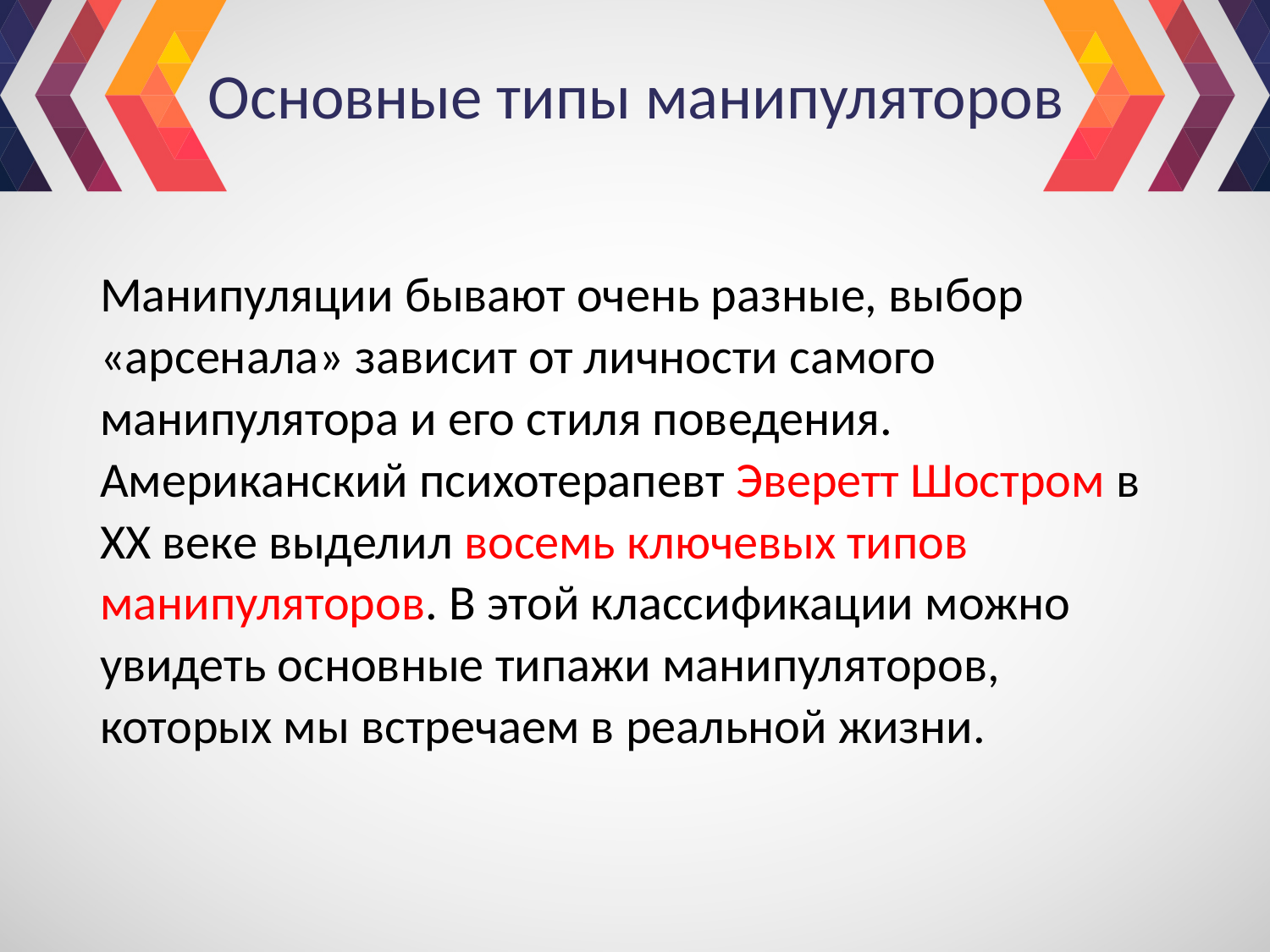

# Основные типы манипуляторов
Манипуляции бывают очень разные, выбор «арсенала» зависит от личности самого манипулятора и его стиля поведения.
Американский психотерапевт Эверетт Шостром в ХХ веке выделил восемь ключевых типов манипуляторов. В этой классификации можно увидеть основные типажи манипуляторов, которых мы встречаем в реальной жизни.